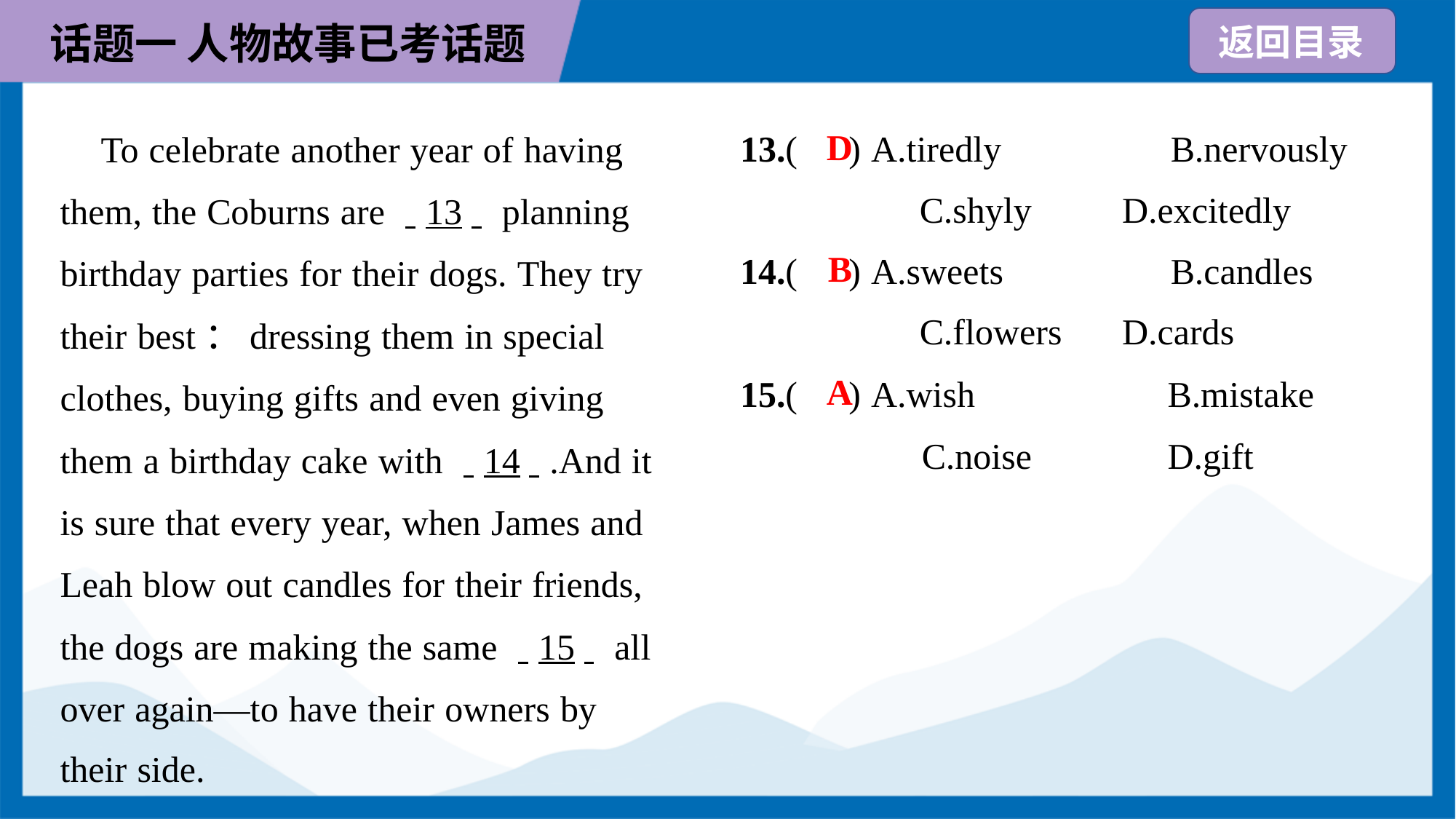

To celebrate another year of having
them, the Coburns are . .13. . planning
birthday parties for their dogs. They try
their best：dressing them in special
clothes, buying gifts and even giving
them a birthday cake with . .14. ..And it
is sure that every year, when James and
Leah blow out candles for their friends,
the dogs are making the same . .15. . all
over again—to have their owners by
their side.
13.(     ) A.tiredly	B.nervously
C.shyly	D.excitedly
D
14.(     ) A.sweets	B.candles
C.flowers	D.cards
B
15.(     ) A.wish	             B.mistake
                    C.noise	             D.gift
A